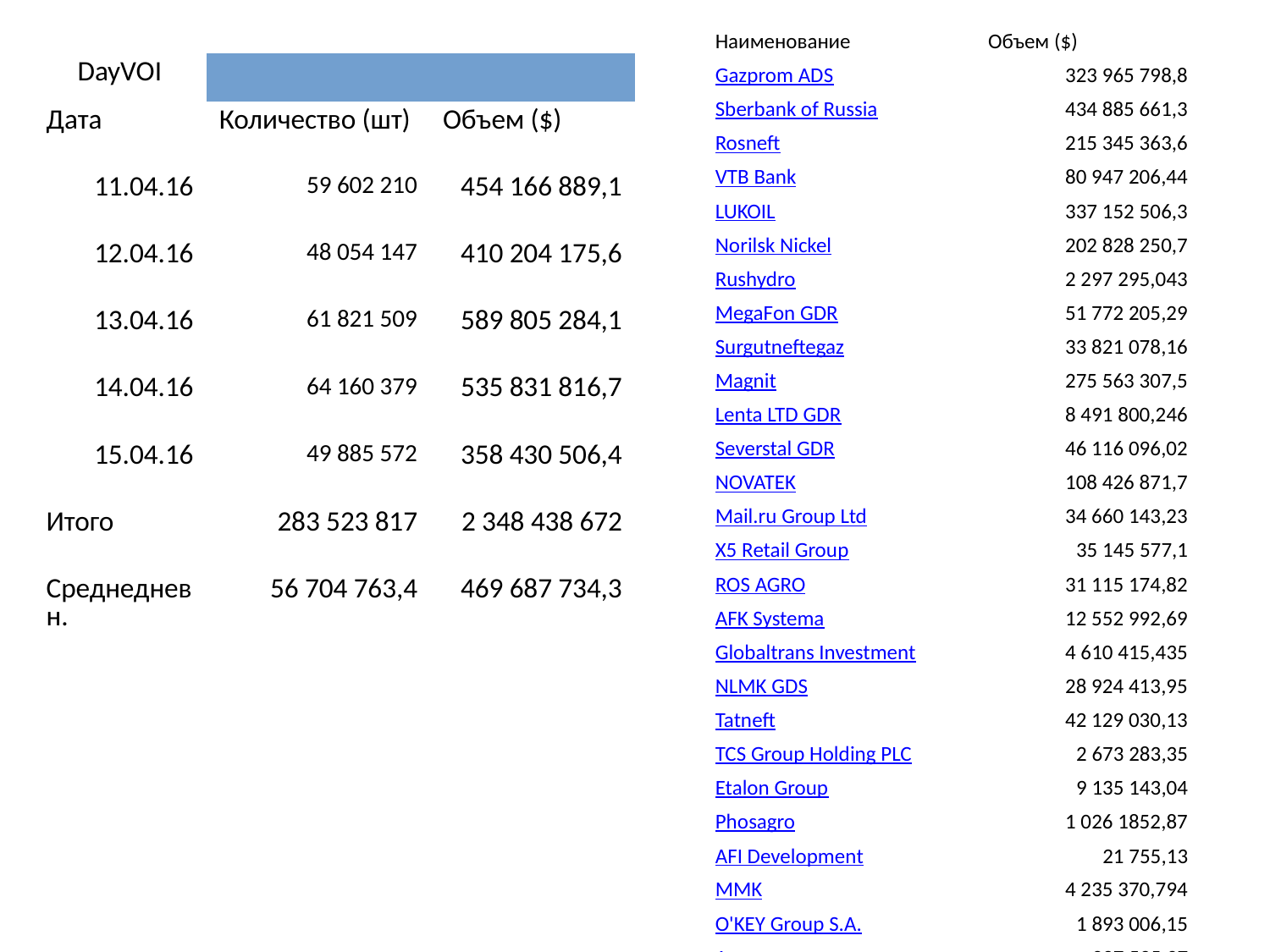

| Наименование | Объем ($) |
| --- | --- |
| Gazprom ADS | 323 965 798,8 |
| Sberbank of Russia | 434 885 661,3 |
| Rosneft | 215 345 363,6 |
| VTB Bank | 80 947 206,44 |
| LUKOIL | 337 152 506,3 |
| Norilsk Nickel | 202 828 250,7 |
| Rushydro | 2 297 295,043 |
| MegaFon GDR | 51 772 205,29 |
| Surgutneftegaz | 33 821 078,16 |
| Magnit | 275 563 307,5 |
| Lenta LTD GDR | 8 491 800,246 |
| Severstal GDR | 46 116 096,02 |
| NOVATEK | 108 426 871,7 |
| Mail.ru Group Ltd | 34 660 143,23 |
| X5 Retail Group | 35 145 577,1 |
| ROS AGRO | 31 115 174,82 |
| AFK Systema | 12 552 992,69 |
| Globaltrans Investment | 4 610 415,435 |
| NLMK GDS | 28 924 413,95 |
| Tatneft | 42 129 030,13 |
| TCS Group Holding PLC | 2 673 283,35 |
| Etalon Group | 9 135 143,04 |
| Phosagro | 1 026 1852,87 |
| AFI Development | 21 755,13 |
| MMK | 4 235 370,794 |
| O'KEY Group S.A. | 1 893 006,15 |
| Acron | 927 535,97 |
| Rostelekom | 1497 561,135 |
| TMK | 1 923 894,787 |
| LSR Group | 116 6831 |
| Gazprom Neft | 1 685 616,5 |
| Global Ports Investments | 215 391,34 |
| MD Medical Group GDR | 246 165,21 |
| Nord Gold N.V. | 121 990,235 |
| DayVOI |
| --- |
| Дата | Количество (шт) | Объем ($) |
| 11.04.16 | 59 602 210 | 454 166 889,1 |
| 12.04.16 | 48 054 147 | 410 204 175,6 |
| 13.04.16 | 61 821 509 | 589 805 284,1 |
| 14.04.16 | 64 160 379 | 535 831 816,7 |
| 15.04.16 | 49 885 572 | 358 430 506,4 |
| Итого | 283 523 817 | 2 348 438 672 |
| Среднедневн. | 56 704 763,4 | 469 687 734,3 |